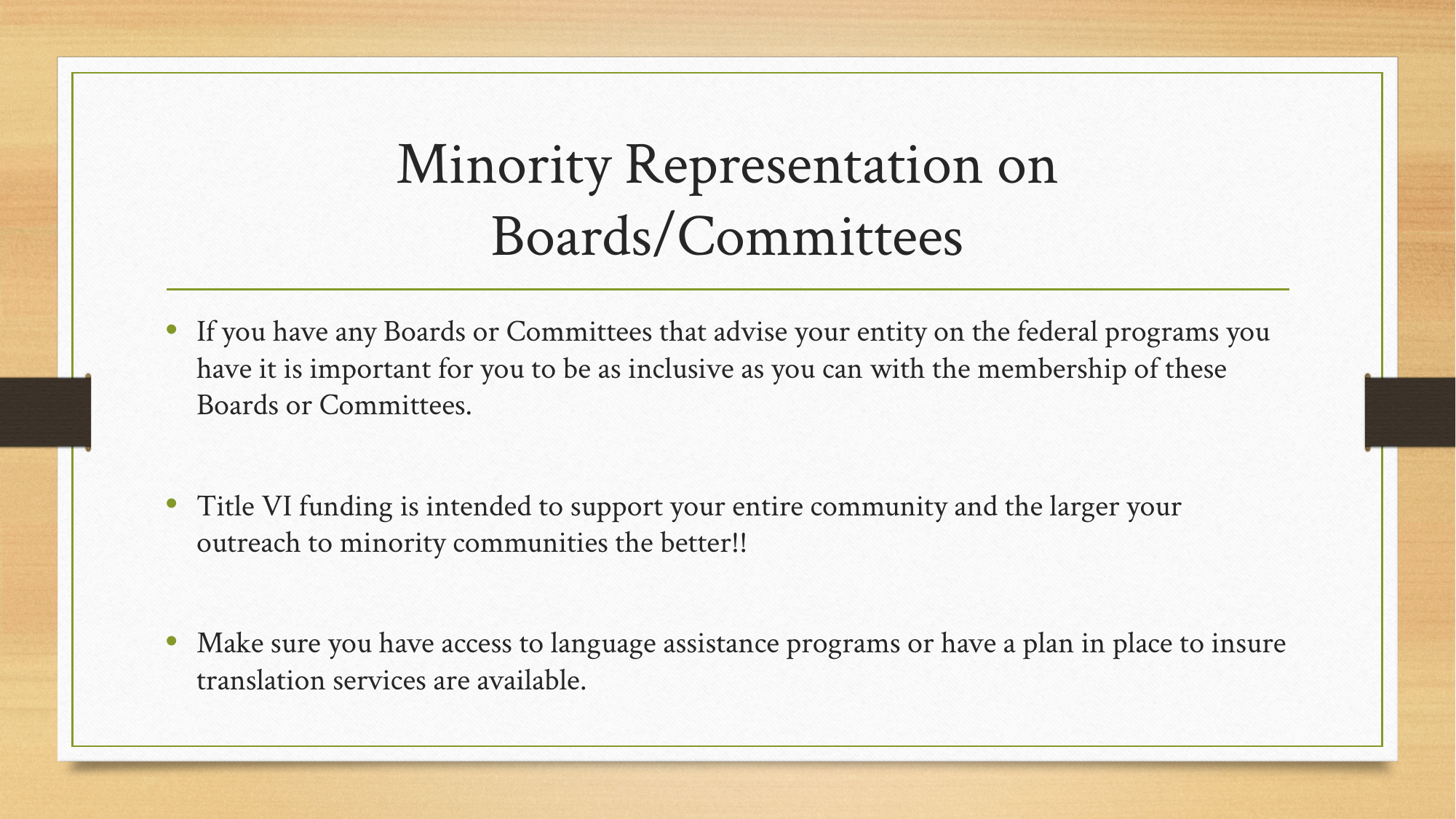

# Minority Representation on Boards/Committees
If you have any Boards or Committees that advise your entity on the federal programs you have it is important for you to be as inclusive as you can with the membership of these Boards or Committees.

Title VI funding is intended to support your entire community and the larger your outreach to minority communities the better!!

Make sure you have access to language assistance programs or have a plan in place to insure translation services are available.